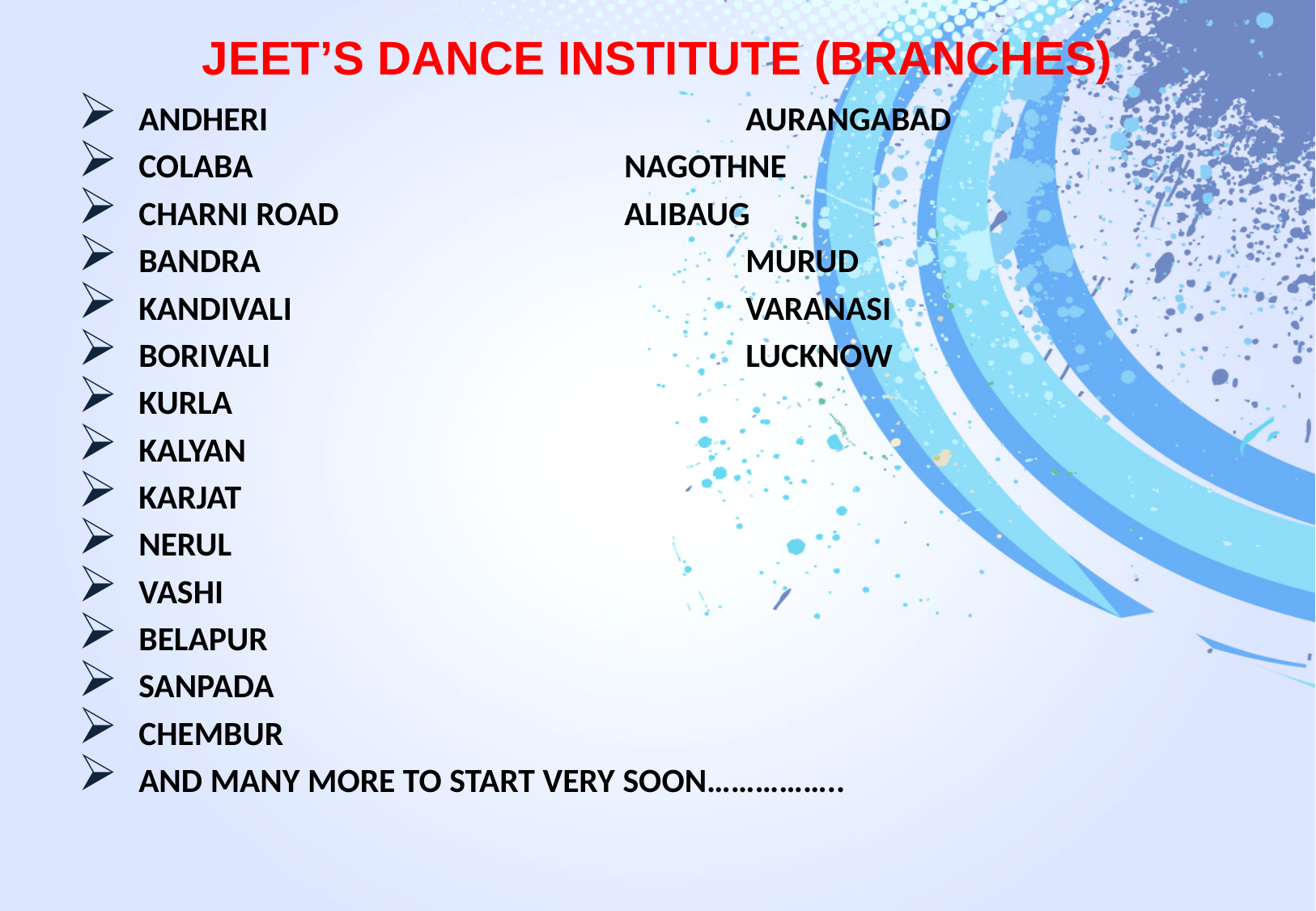

# JEET’S DANCE INSTITUTE (BRANCHES)
ANDHERI				AURANGABAD
COLABA				NAGOTHNE
CHARNI ROAD			ALIBAUG
BANDRA				MURUD
KANDIVALI				VARANASI
BORIVALI				LUCKNOW
KURLA
KALYAN
KARJAT
NERUL
VASHI
BELAPUR
SANPADA
CHEMBUR
AND MANY MORE TO START VERY SOON……………..